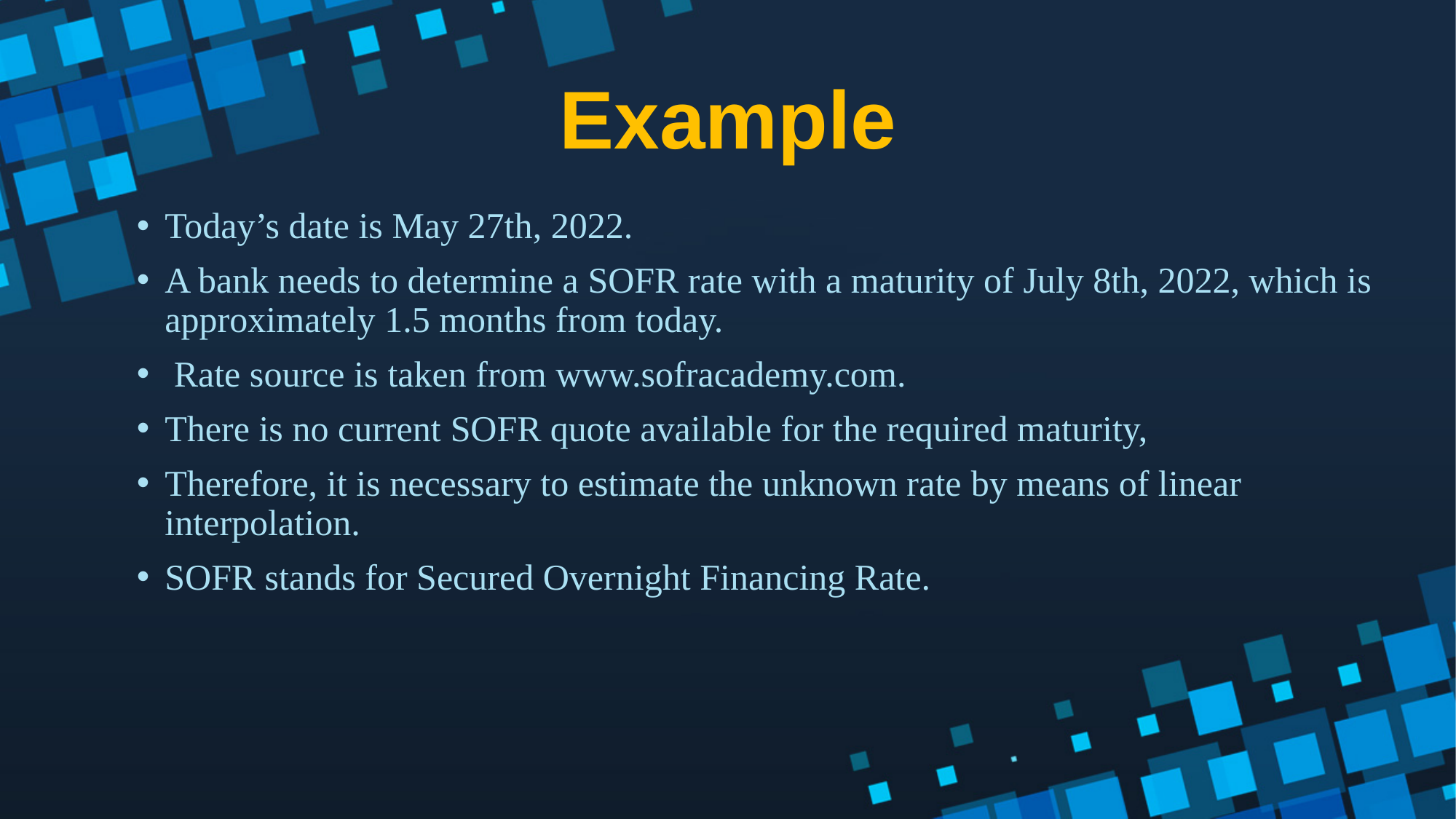

Example
Today’s date is May 27th, 2022.
A bank needs to determine a SOFR rate with a maturity of July 8th, 2022, which is approximately 1.5 months from today.
 Rate source is taken from www.sofracademy.com.
There is no current SOFR quote available for the required maturity,
Therefore, it is necessary to estimate the unknown rate by means of linear interpolation.
SOFR stands for Secured Overnight Financing Rate.